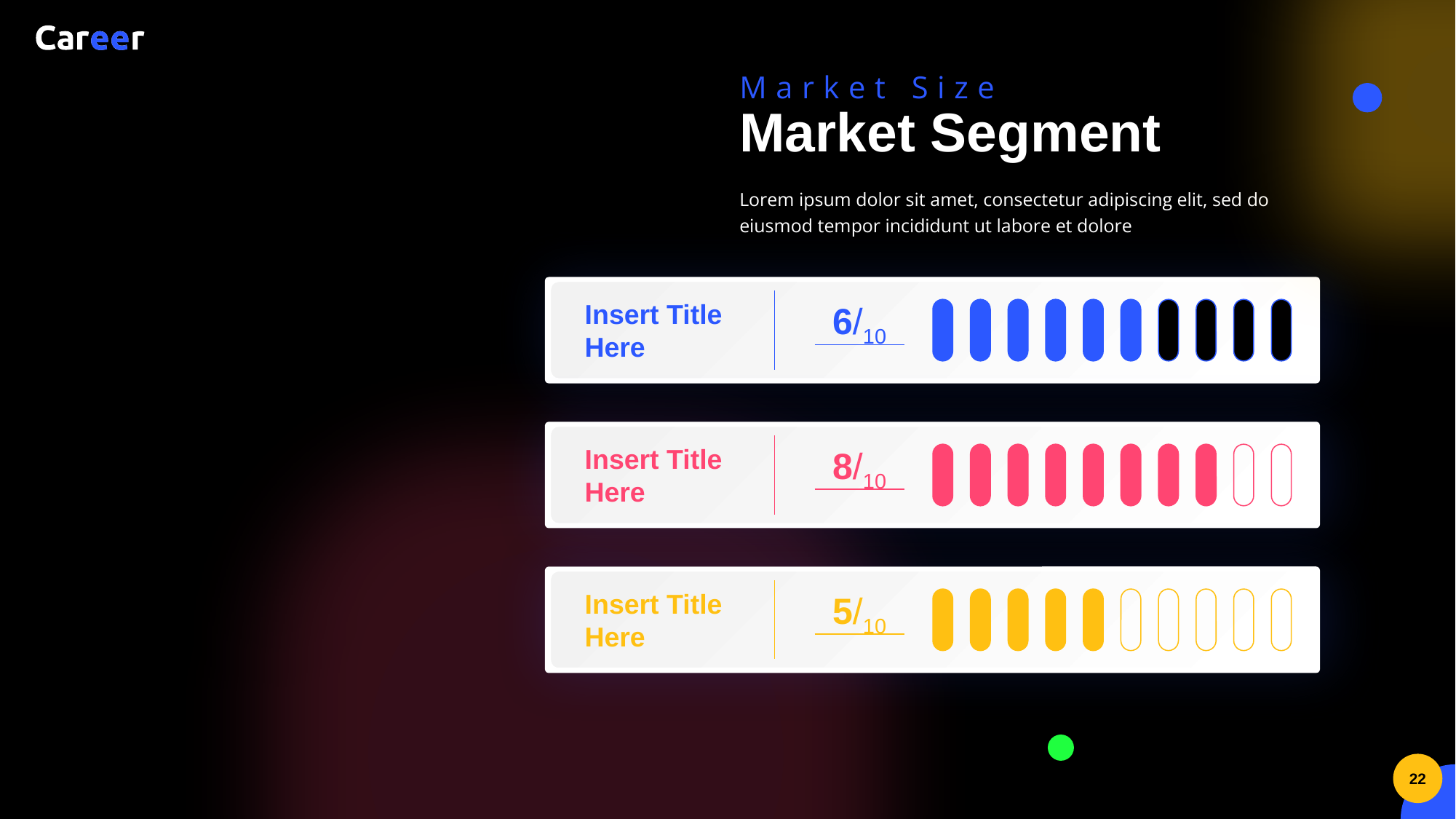

Market Size

Market Segment
Lorem ipsum dolor sit amet, consectetur adipiscing elit, sed do eiusmod tempor incididunt ut labore et dolore

Insert Title Here
6/10

Insert Title Here
8/10

Insert Title Here
5/10